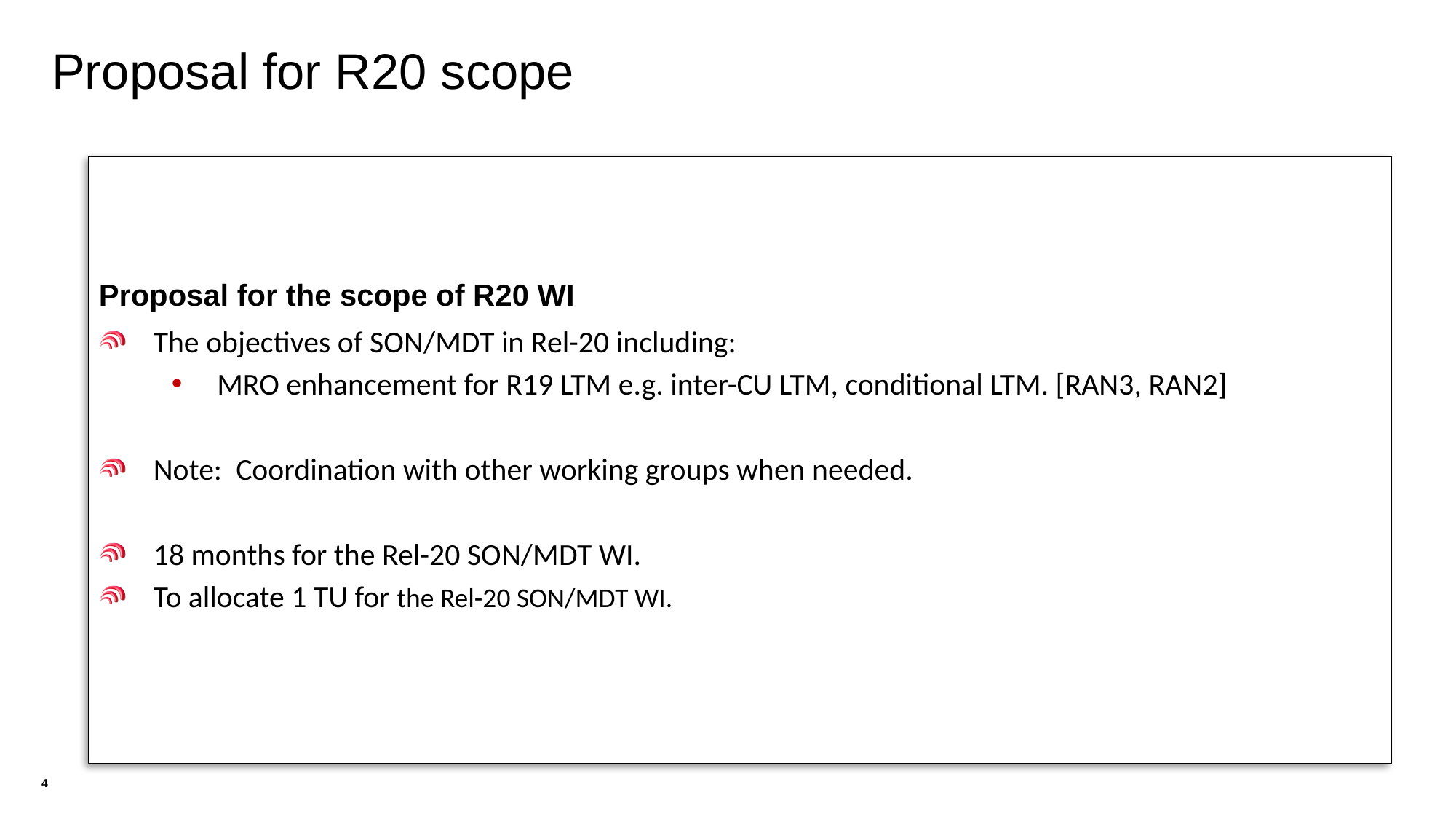

Proposal for R20 scope

Proposal for the scope of R20 WI
The objectives of SON/MDT in Rel-20 including:
MRO enhancement for R19 LTM e.g. inter-CU LTM, conditional LTM. [RAN3, RAN2]

Note:  Coordination with other working groups when needed.

18 months for the Rel-20 SON/MDT WI.
To allocate 1 TU for the Rel-20 SON/MDT WI.